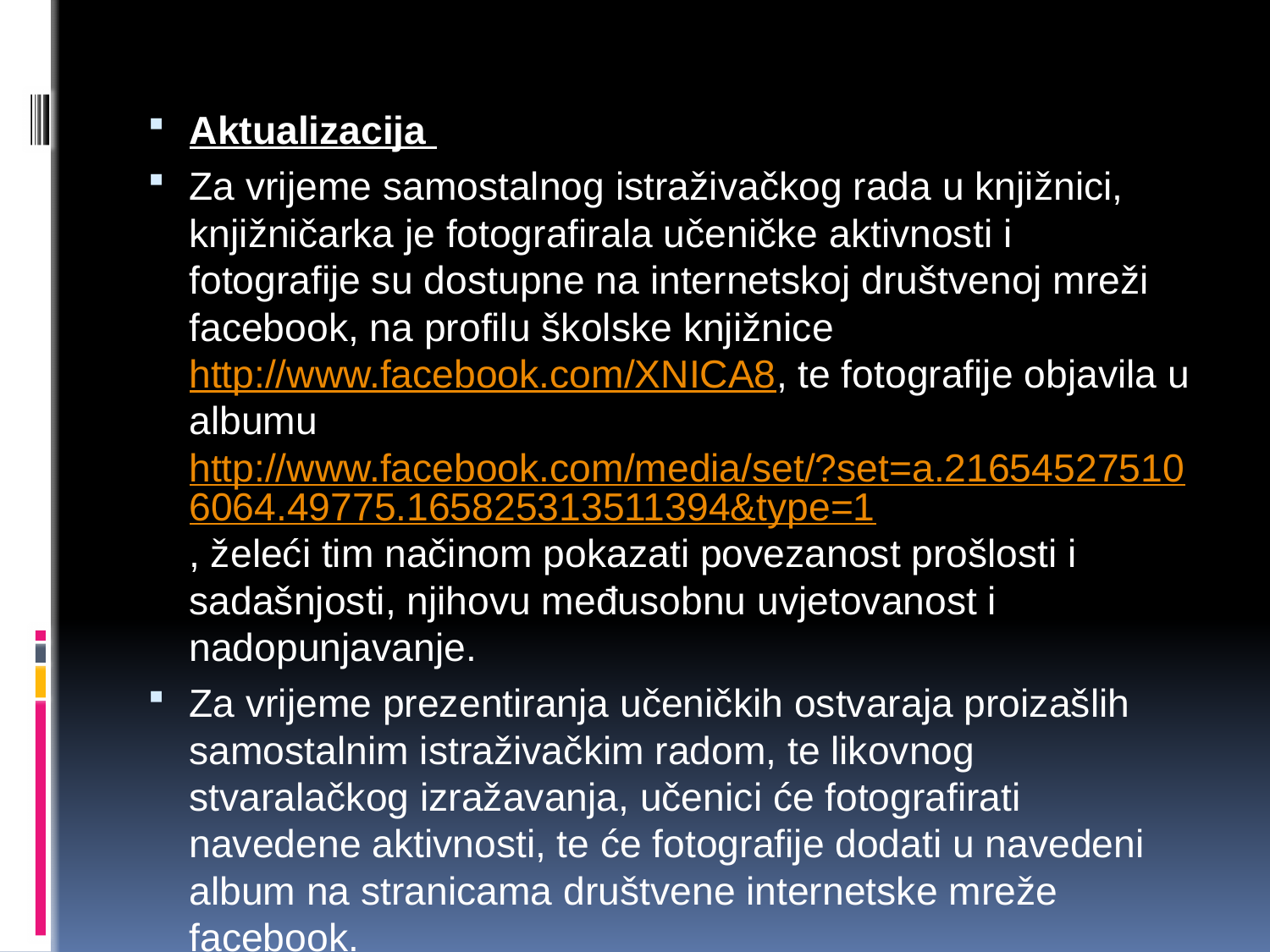

Aktualizacija
Za vrijeme samostalnog istraživačkog rada u knjižnici, knjižničarka je fotografirala učeničke aktivnosti i fotografije su dostupne na internetskoj društvenoj mreži facebook, na profilu školske knjižnicehttp://www.facebook.com/XNICA8, te fotografije objavila u albumu http://www.facebook.com/media/set/?set=a.216545275106064.49775.165825313511394&type=1, želeći tim načinom pokazati povezanost prošlosti i sadašnjosti, njihovu međusobnu uvjetovanost i nadopunjavanje.
Za vrijeme prezentiranja učeničkih ostvaraja proizašlih samostalnim istraživačkim radom, te likovnog stvaralačkog izražavanja, učenici će fotografirati navedene aktivnosti, te će fotografije dodati u navedeni album na stranicama društvene internetske mreže facebook.